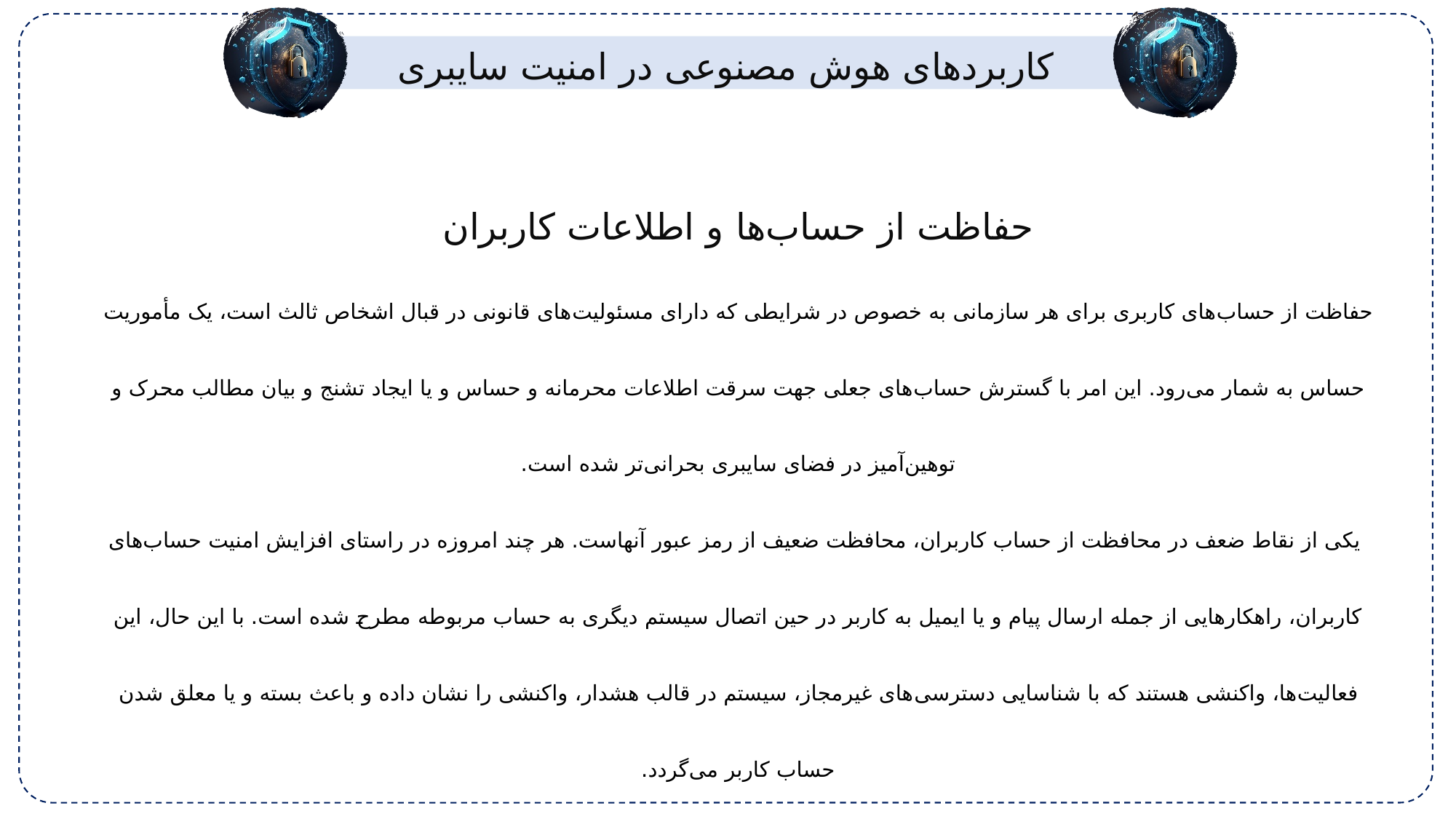

کاربردهای هوش مصنوعی در امنیت سایبری
حفاظت از حساب‏‌ها و اطلاعات کاربران
حفاظت از حساب‏‌های کاربری برای هر سازمانی به خصوص در شرایطی که دارای مسئولیت‏‌های قانونی در قبال اشخاص ثالث است، یک مأموریت حساس به شمار می‏‌رود. این امر با گسترش حساب‏‌های جعلی جهت سرقت اطلاعات محرمانه و حساس و یا ایجاد تشنج و بیان مطالب محرک و توهین‌آمیز در فضای سایبری بحرانی‏‌تر شده است.
 یکی از نقاط ضعف در محافظت از حساب کاربران، محافظت ضعیف از رمز عبور آن‏هاست. هر چند امروزه در راستای افزایش امنیت حساب‌‏های کاربران، راهکارهایی از جمله ارسال پیام و یا ایمیل به کاربر در حین اتصال سیستم دیگری به حساب مربوطه مطرح شده است. با این حال، این فعالیت‏‏‌ها، واکنشی هستند که با شناسایی دسترسی‏‌های غیرمجاز، سیستم در قالب هشدار، واکنشی را نشان داده و باعث بسته و یا معلق شدن حساب کاربر می‏‌گردد.